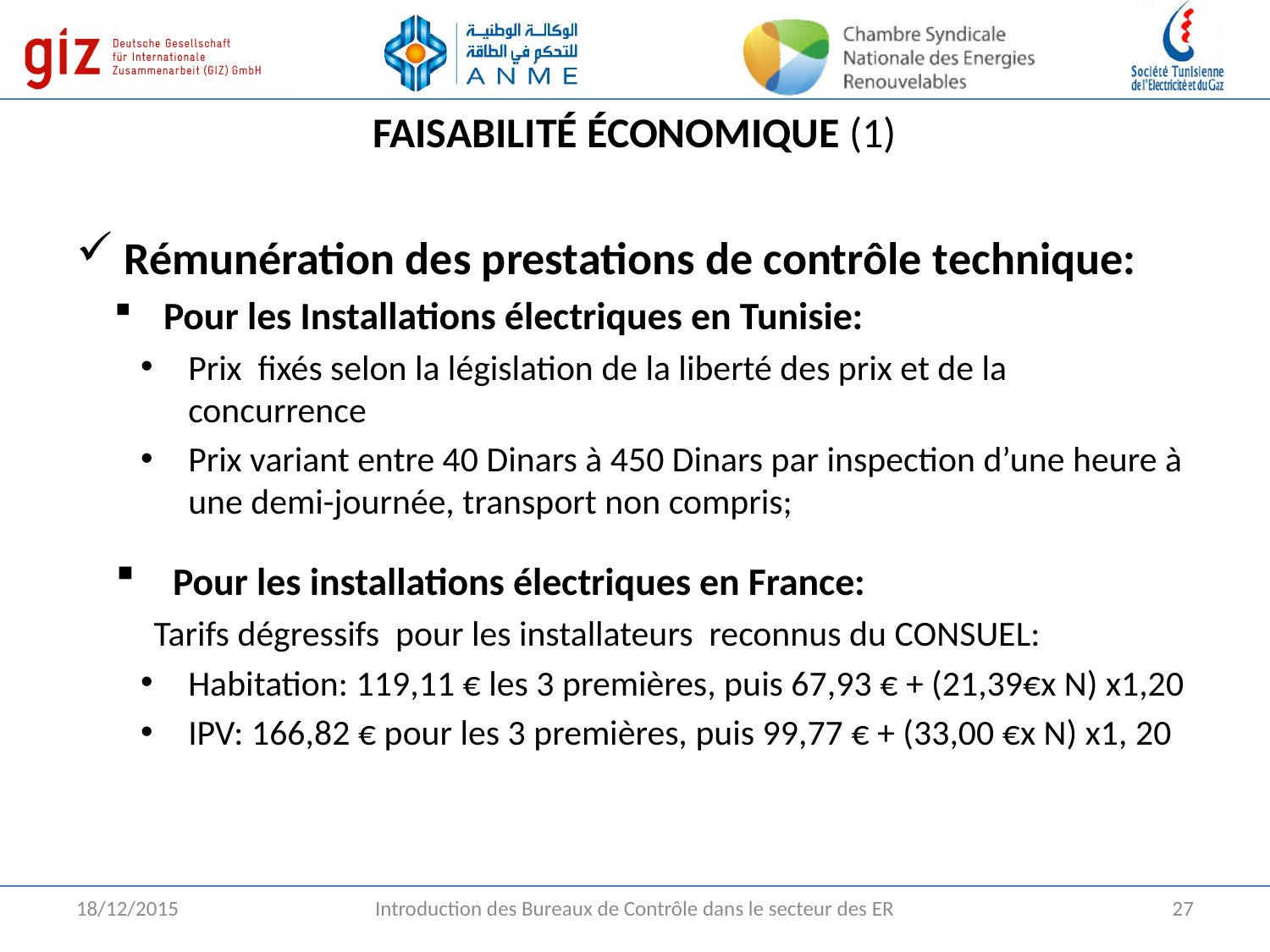

# FAISABILITÉ ÉCONOMIQUE (1)
Rémunération des prestations de contrôle technique:
Pour les Installations électriques en Tunisie:
Prix  fixés selon la législation de la liberté des prix et de la concurrence
Prix variant entre 40 Dinars à 450 Dinars par inspection d’une heure à une demi-journée, transport non compris;
 Pour les installations électriques en France:
Tarifs dégressifs  pour les installateurs  reconnus du CONSUEL:
Habitation: 119,11 € les 3 premières, puis 67,93 € + (21,39€x N) x1,20
IPV: 166,82 € pour les 3 premières, puis 99,77 € + (33,00 €x N) x1, 20

18/12/2015
Introduction des Bureaux de Contrôle dans le secteur des ER
27